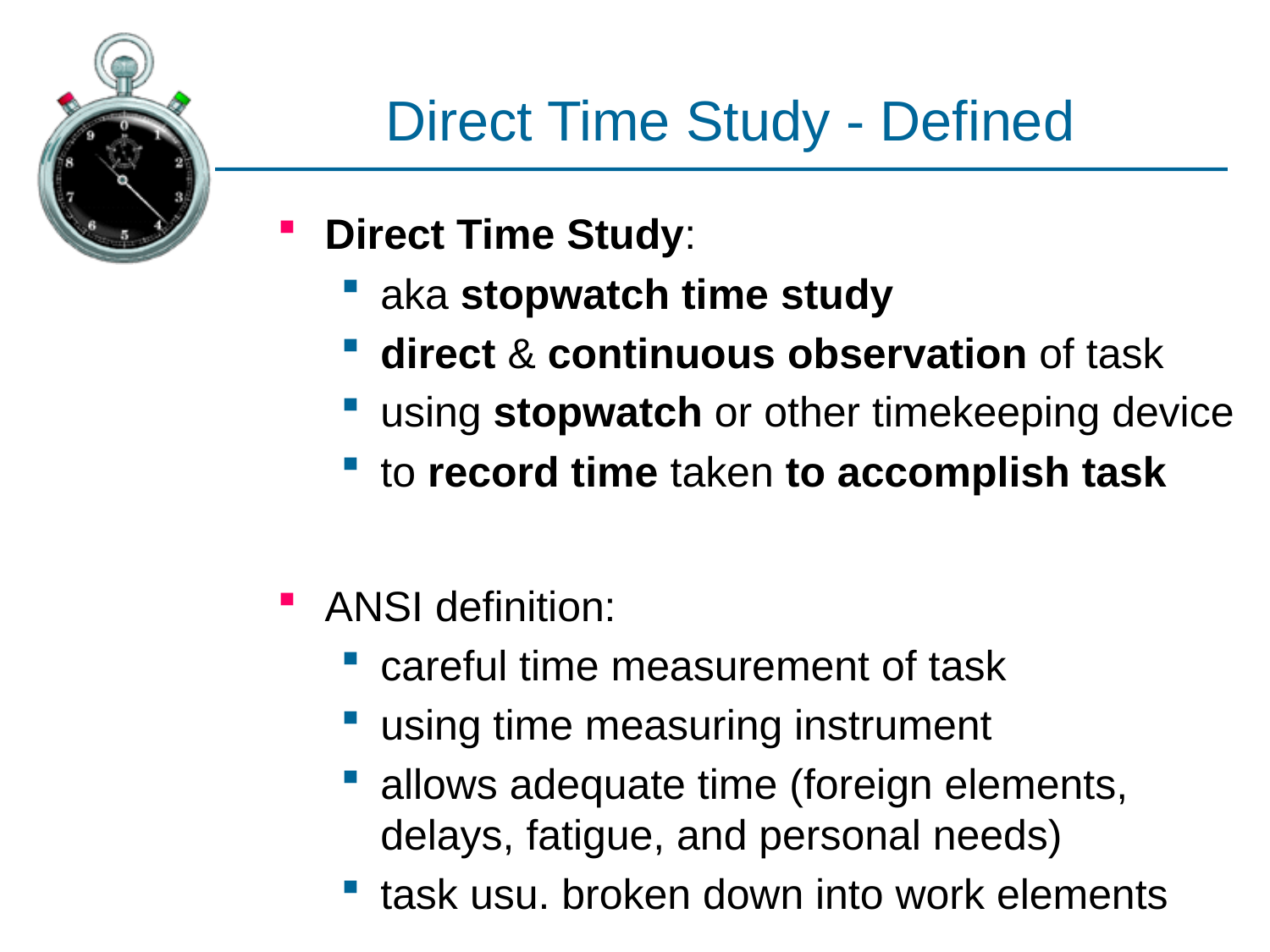

# Direct Time Study - Defined
Direct Time Study:
aka stopwatch time study
direct & continuous observation of task
using stopwatch or other timekeeping device
to record time taken to accomplish task

ANSI definition:
careful time measurement of task
using time measuring instrument
allows adequate time (foreign elements, delays, fatigue, and personal needs)
task usu. broken down into work elements